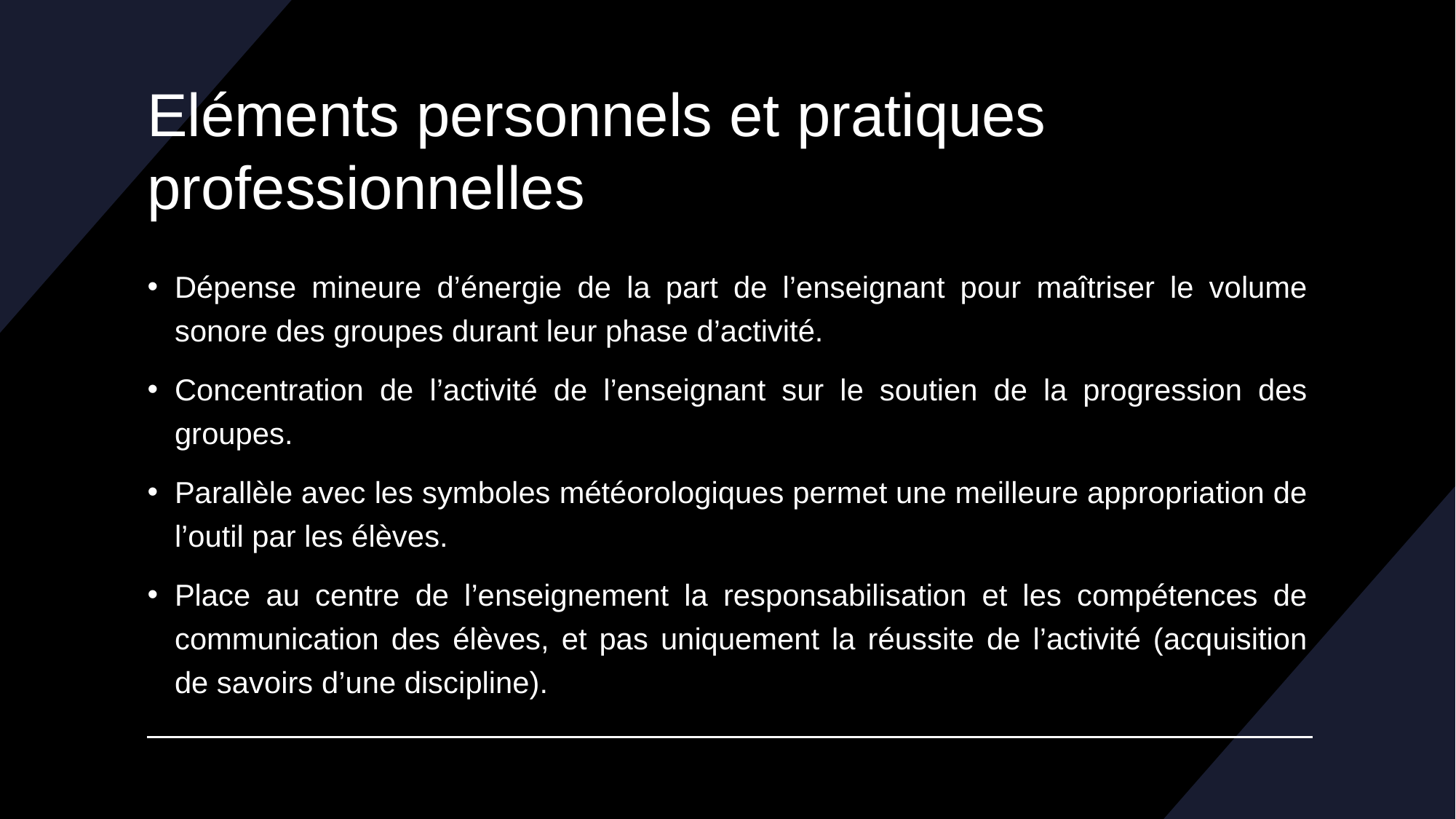

# Eléments personnels et pratiques professionnelles
Dépense mineure d’énergie de la part de l’enseignant pour maîtriser le volume sonore des groupes durant leur phase d’activité.
Concentration de l’activité de l’enseignant sur le soutien de la progression des groupes.
Parallèle avec les symboles météorologiques permet une meilleure appropriation de l’outil par les élèves.
Place au centre de l’enseignement la responsabilisation et les compétences de communication des élèves, et pas uniquement la réussite de l’activité (acquisition de savoirs d’une discipline).